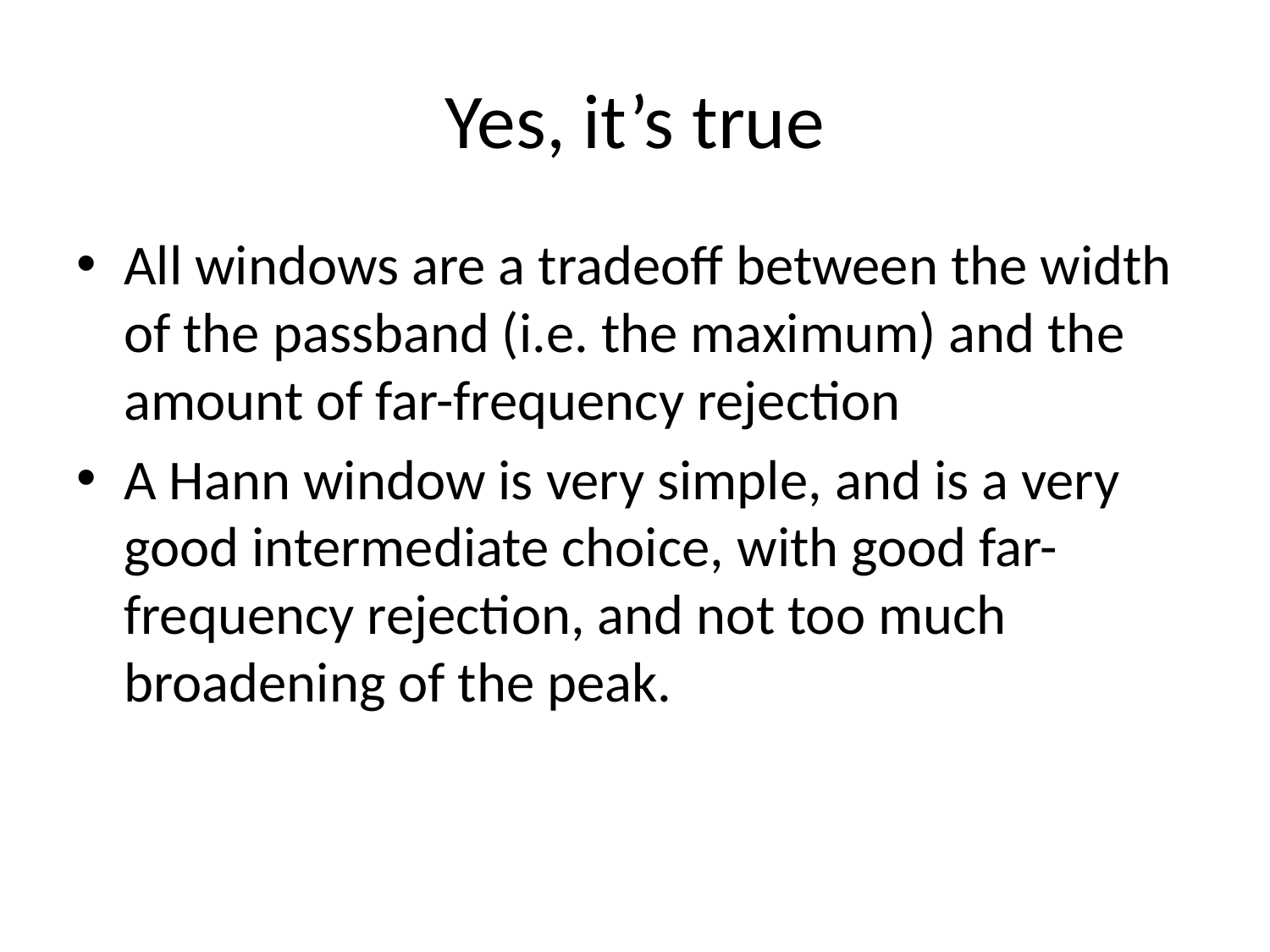

# Yes, it’s true
All windows are a tradeoff between the width of the passband (i.e. the maximum) and the amount of far-frequency rejection
A Hann window is very simple, and is a very good intermediate choice, with good far-frequency rejection, and not too much broadening of the peak.